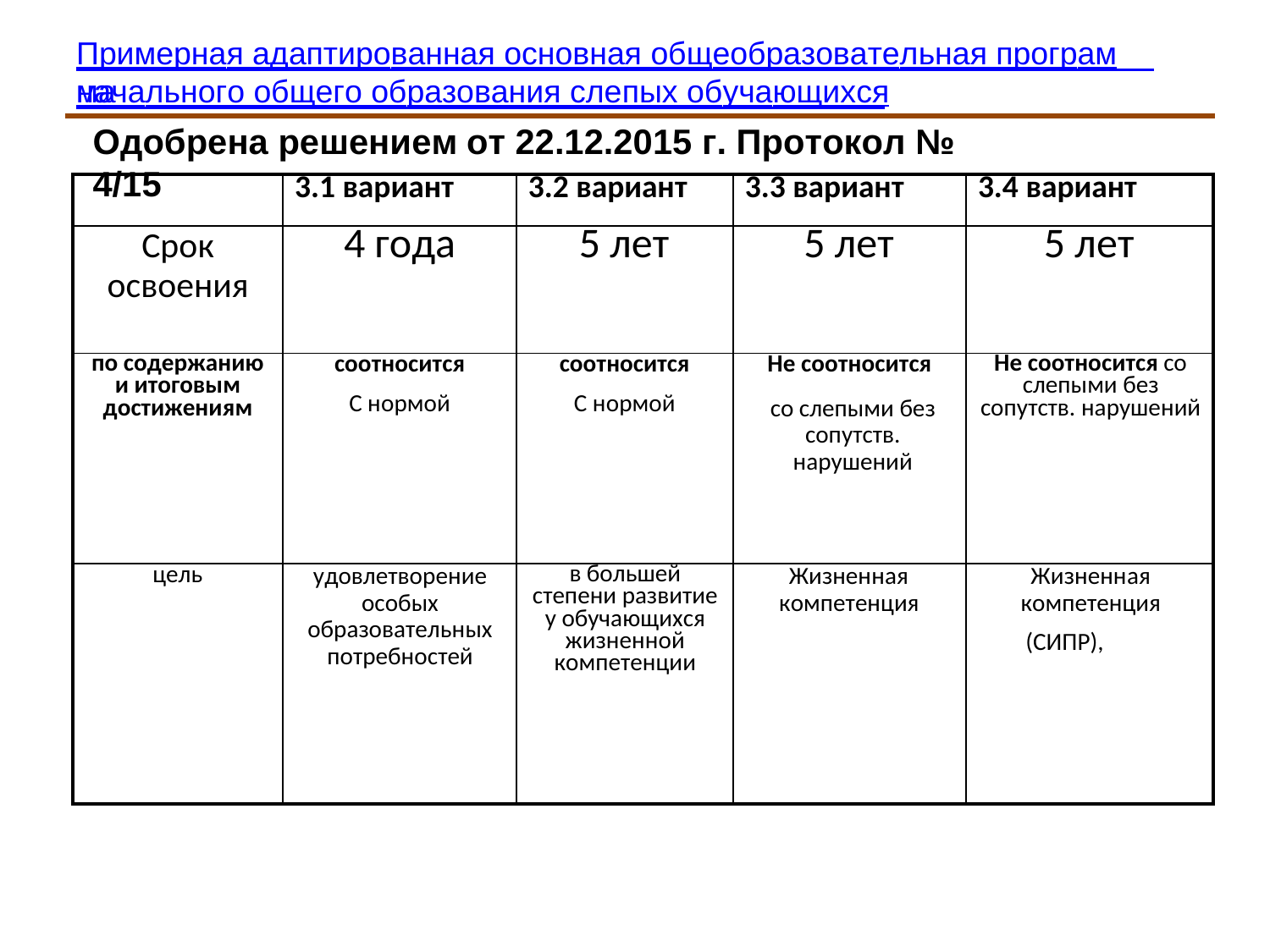

Примерная адаптированная основная общеобразовательная программа

начального общего образования слепых обучающихся
Одобрена решением от 22.12.2015 г. Протокол № 4/15

|  | 3.1 вариант | 3.2 вариант | 3.3 вариант | 3.4 вариант |
| --- | --- | --- | --- | --- |
| Срок освоения | 4 года | 5 лет | 5 лет | 5 лет |
| по содержанию и итоговым достижениям | соотносится С нормой | соотносится С нормой | Не соотносится со слепыми без сопутств. нарушений | Не соотносится со слепыми без сопутств. нарушений |
| цель | удовлетворение особых образовательных потребностей | в большей степени развитие у обучающихся жизненной компетенции | Жизненная компетенция | Жизненная компетенция (СИПР), |